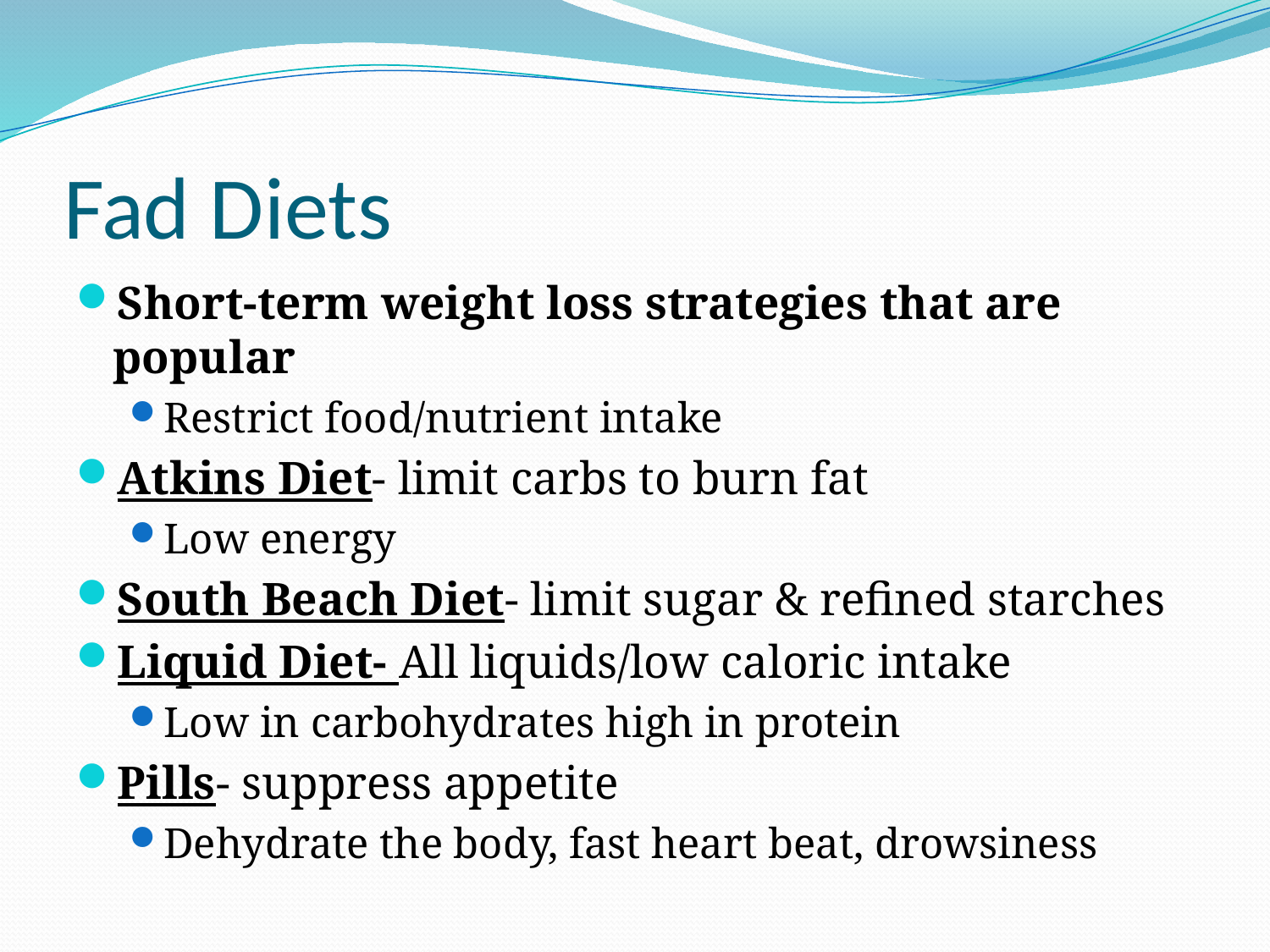

# Fad Diets
Short-term weight loss strategies that are popular
Restrict food/nutrient intake
Atkins Diet- limit carbs to burn fat
Low energy
South Beach Diet- limit sugar & refined starches
Liquid Diet- All liquids/low caloric intake
Low in carbohydrates high in protein
Pills- suppress appetite
Dehydrate the body, fast heart beat, drowsiness